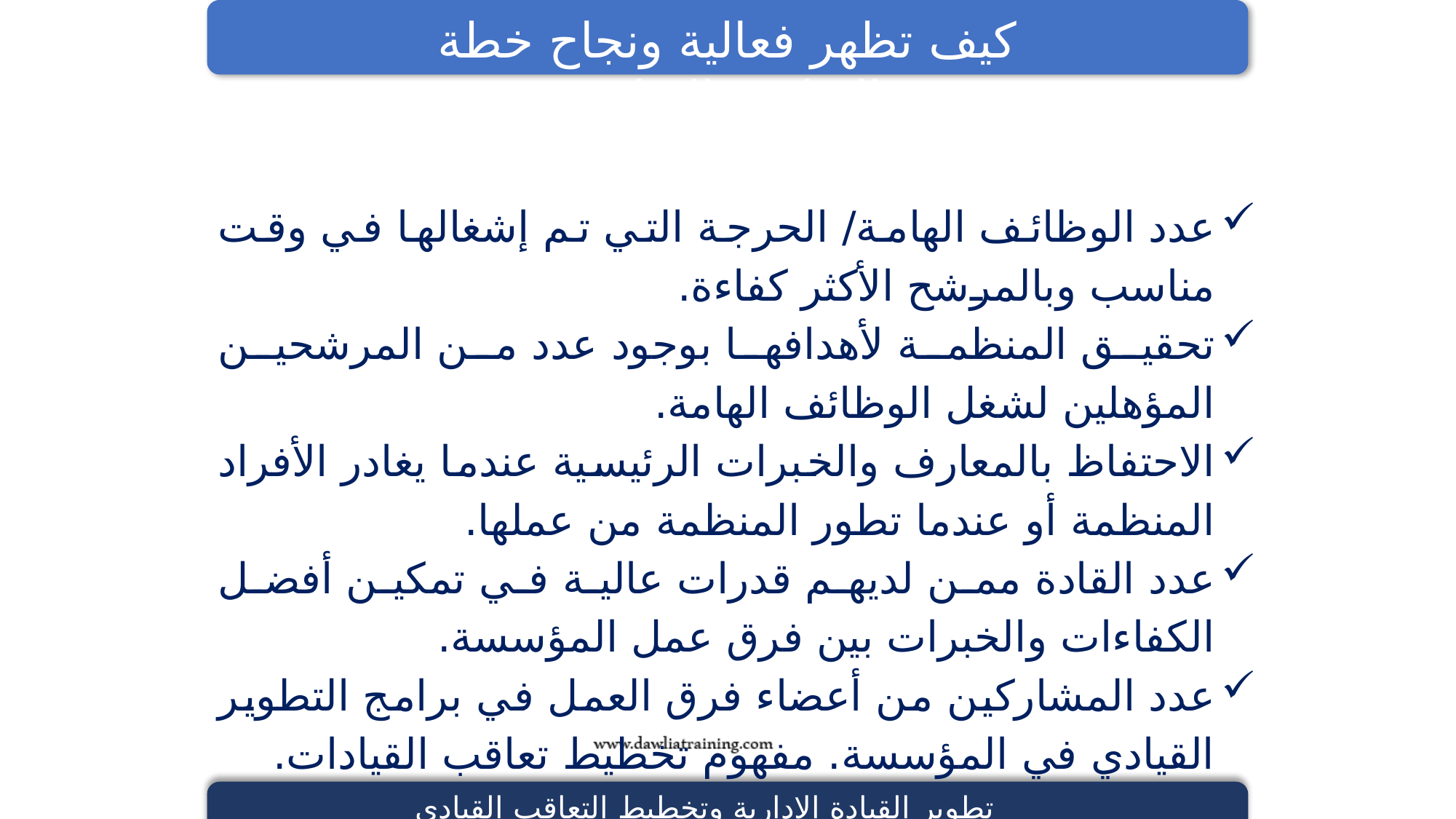

كيف تظهر فعالية ونجاح خطة التعاقب القيادي
عدد الوظائف الهامة/ الحرجة التي تم إشغالها في وقت مناسب وبالمرشح الأكثر كفاءة.
تحقيق المنظمة لأهدافها بوجود عدد من المرشحين المؤهلين لشغل الوظائف الهامة.
الاحتفاظ بالمعارف والخبرات الرئيسية عندما يغادر الأفراد المنظمة أو عندما تطور المنظمة من عملها.
عدد القادة ممن لديهم قدرات عالية في تمكين أفضل الكفاءات والخبرات بين فرق عمل المؤسسة.
عدد المشاركين من أعضاء فرق العمل في برامج التطوير القيادي في المؤسسة. مفهوم تخطيط تعاقب القيادات.

تطوير القيادة الإدارية وتخطيط التعاقب القيادي